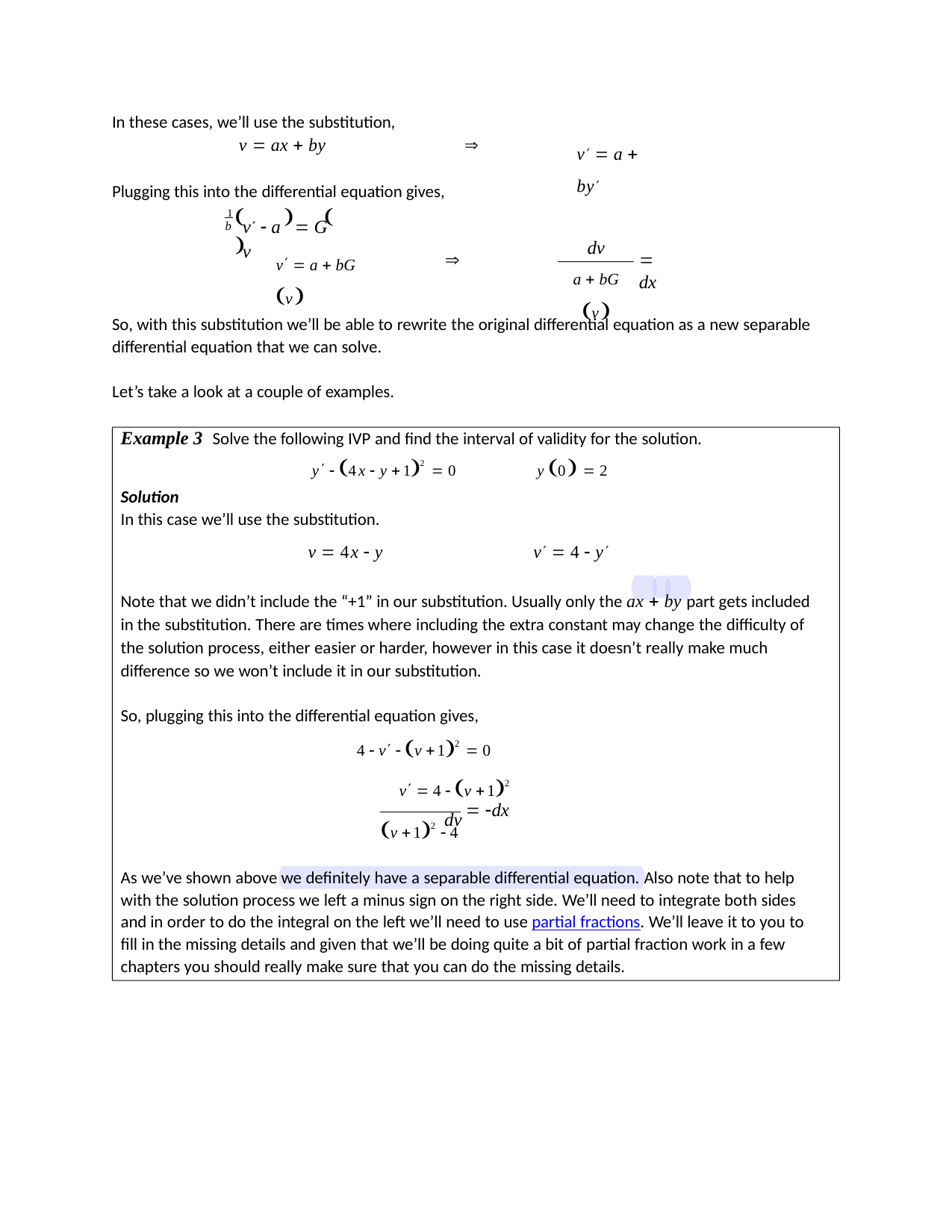

In these cases, we’ll use the substitution,
v = ax + by
⇒
v′ = a + by′
Plugging this into the differential equation gives,
(	)	( )
v′ − a   = G  v
 1
b
dv
a + bG (v)
v′ = a + bG (v)
⇒
= dx

So, with this substitution we’ll be able to rewrite the original differential equation as a new separable  differential equation that we can solve.

Let’s take a look at a couple of examples.
Example 3 Solve the following IVP and find the interval of validity for the solution.
y′ − (4x − y +1)2  = 0	y (0) = 2
Solution
In this case we’ll use the substitution.
v = 4x − y	v′ = 4 − y′

Note that we didn’t include the “+1” in our substitution. Usually only the ax + by part gets included  in the substitution. There are times where including the extra constant may change the difficulty of  the solution process, either easier or harder, however in this case it doesn’t really make much  difference so we won’t include it in our substitution.

So, plugging this into the differential equation gives,
4 − v′ − (v +1)2  = 0
v′ = 4 − (v +1)2
dv

= −dx
(v +1)2  − 4

As we’ve shown above we definitely have a separable differential equation. Also note that to help  with the solution process we left a minus sign on the right side. We’ll need to integrate both sides  and in order to do the integral on the left we’ll need to use partial fractions. We’ll leave it to you to  fill in the missing details and given that we’ll be doing quite a bit of partial fraction work in a few  chapters you should really make sure that you can do the missing details.